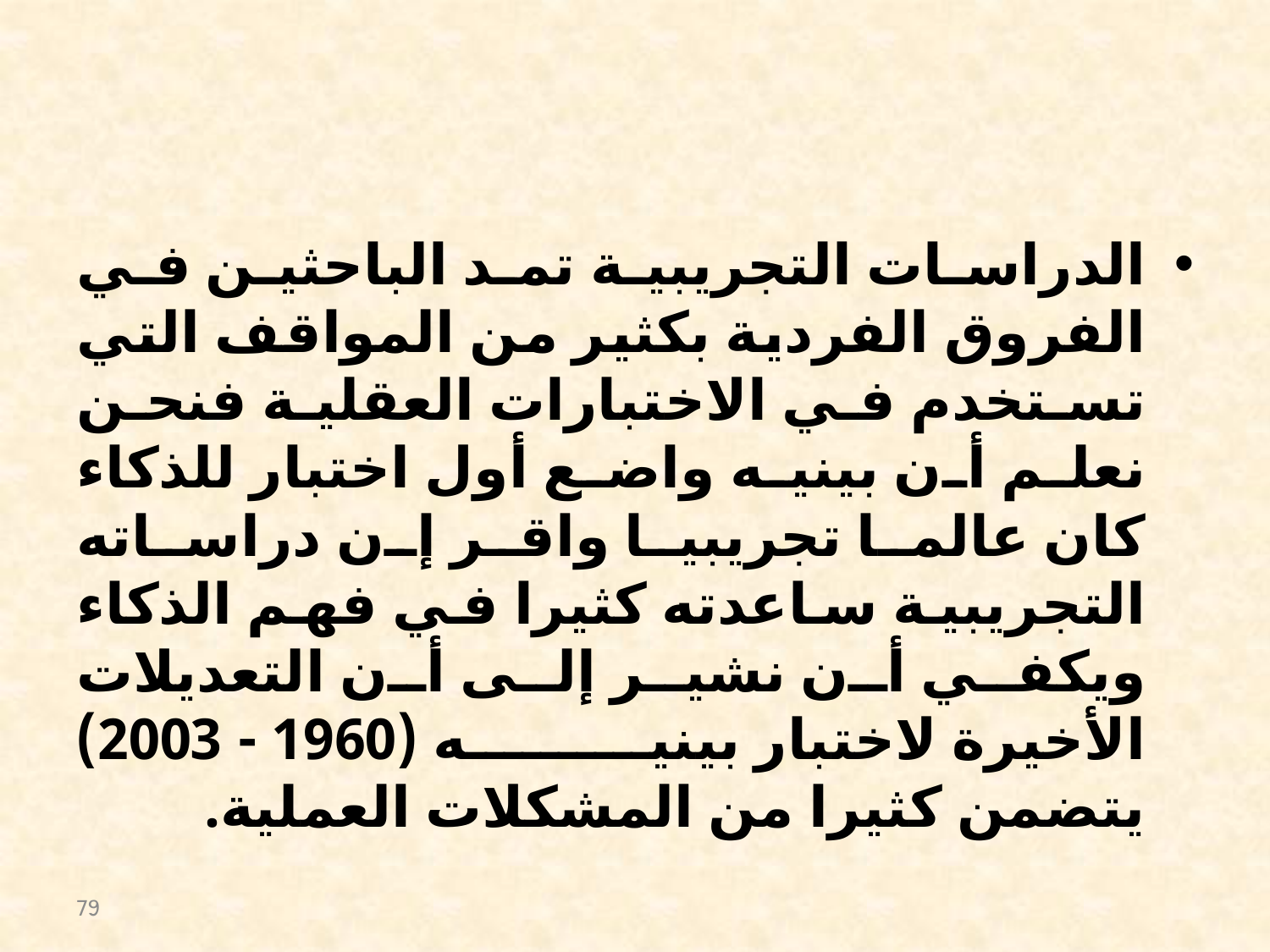

#
الدراسات التجريبية تمد الباحثين في الفروق الفردية بكثير من المواقف التي تستخدم في الاختبارات العقلية فنحن نعلم أن بينيه واضع أول اختبار للذكاء كان عالما تجريبيا واقر إن دراساته التجريبية ساعدته كثيرا في فهم الذكاء ويكفي أن نشير إلى أن التعديلات الأخيرة لاختبار بينيه (1960 - 2003) يتضمن كثيرا من المشكلات العملية.

79